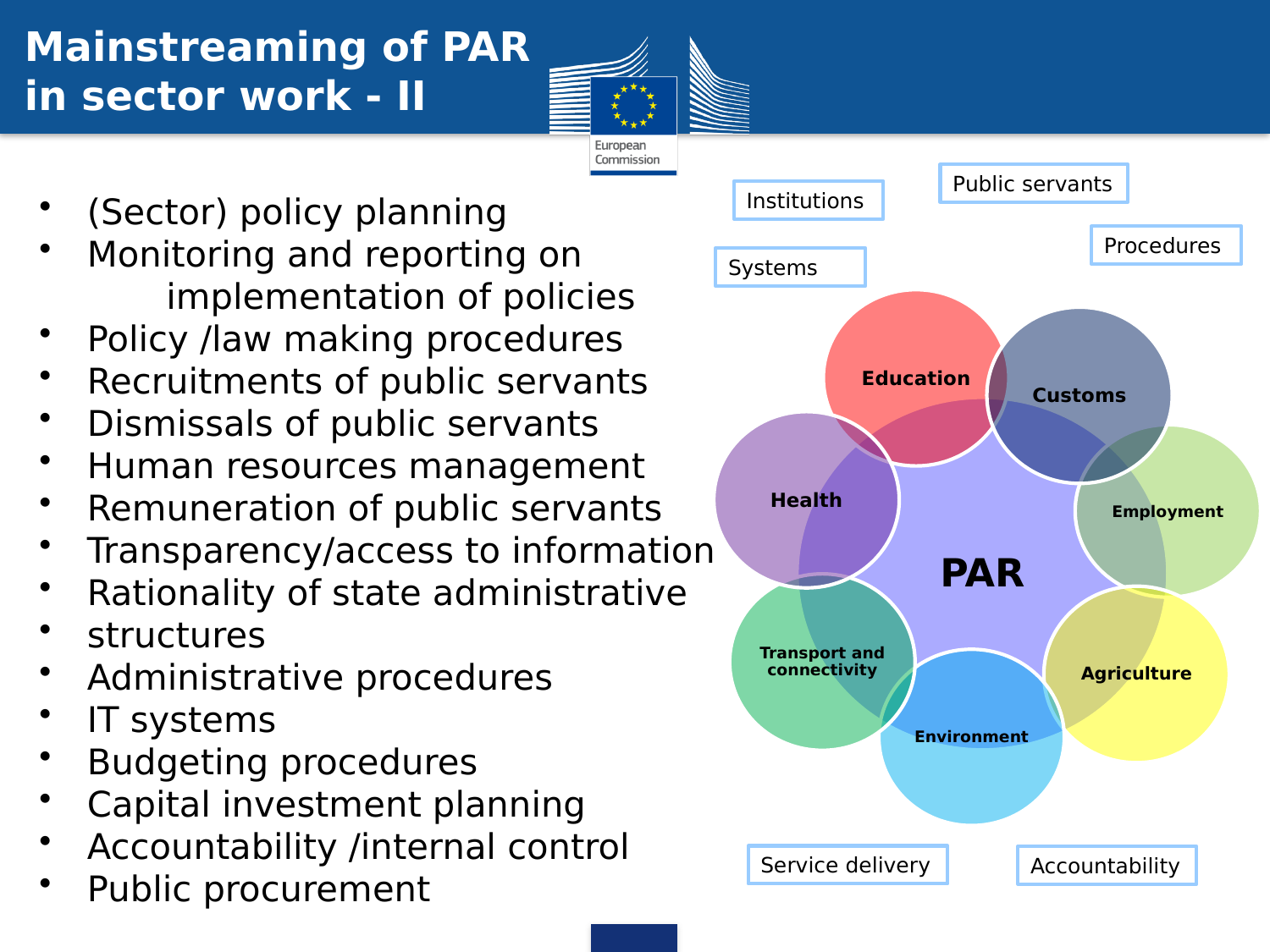

# Mainstreaming of PAR in sector work - II
Public servants

(Sector) policy planning
Monitoring and reporting on
	implementation of policies
Policy /law making procedures
Recruitments of public servants
Dismissals of public servants
Human resources management
Remuneration of public servants
Transparency/access to information
Rationality of state administrative
structures
Administrative procedures
IT systems
Budgeting procedures
Capital investment planning
Accountability /internal control
Public procurement

Institutions
Procedures
Systems

Education

PAR

Health

Employment

Transport and connectivity
Agriculture
Environment

Customs

Service delivery
Accountability